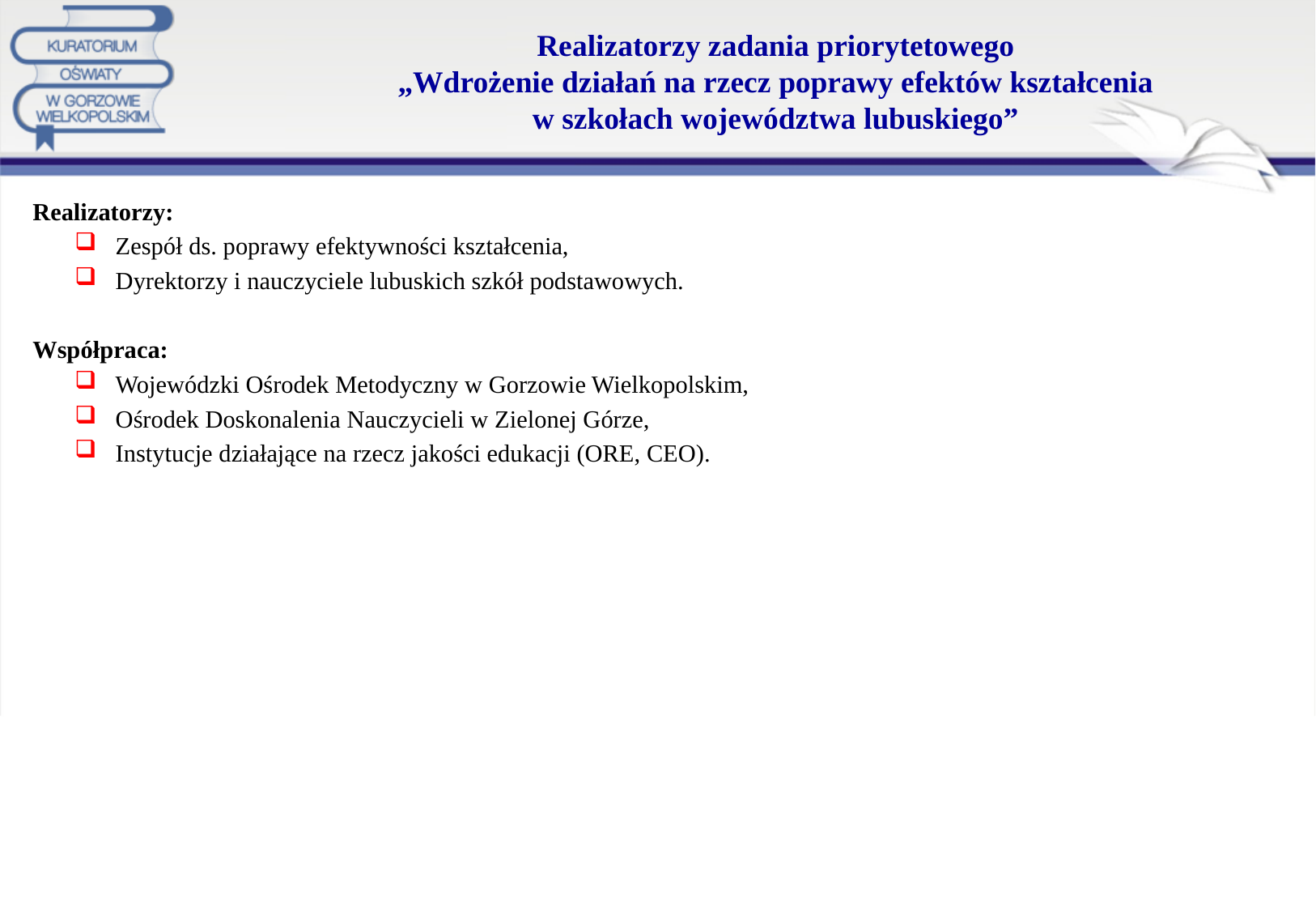

# Realizatorzy zadania priorytetowego „Wdrożenie działań na rzecz poprawy efektów kształcenia w szkołach województwa lubuskiego”
Realizatorzy:
Zespół ds. poprawy efektywności kształcenia,
Dyrektorzy i nauczyciele lubuskich szkół podstawowych.

Współpraca:
Wojewódzki Ośrodek Metodyczny w Gorzowie Wielkopolskim,
Ośrodek Doskonalenia Nauczycieli w Zielonej Górze,
Instytucje działające na rzecz jakości edukacji (ORE, CEO).